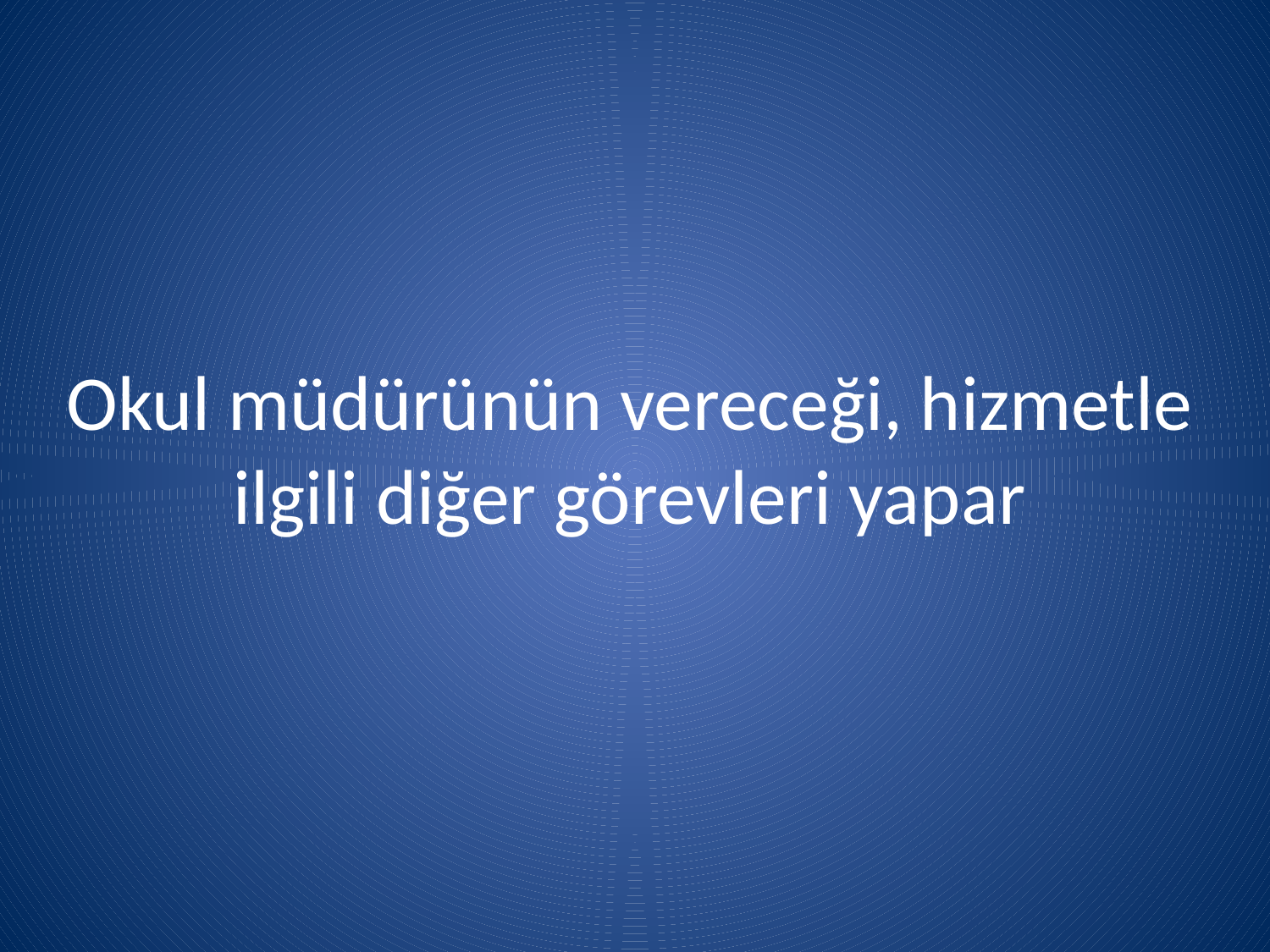

# Okul müdürünün vereceği, hizmetle ilgili diğer görevleri yapar